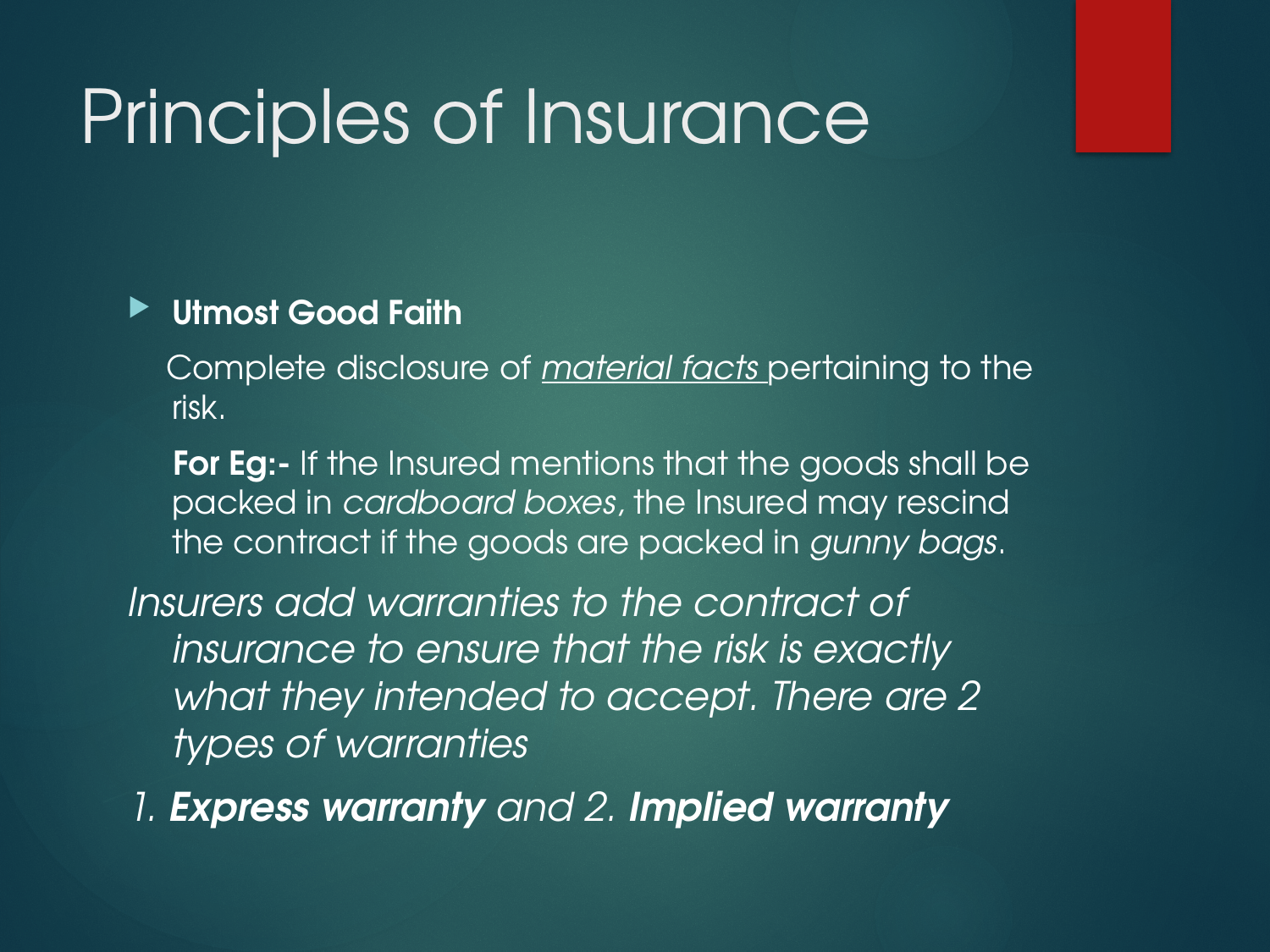

# Principles of Insurance
Utmost Good Faith
    Complete disclosure of material facts pertaining to the risk.
     For Eg:- If the Insured mentions that the goods shall be packed in cardboard boxes, the Insured may rescind the contract if the goods are packed in gunny bags.
Insurers add warranties to the contract of insurance to ensure that the risk is exactly what they intended to accept. There are 2 types of warranties
1. Express warranty and 2. Implied warranty